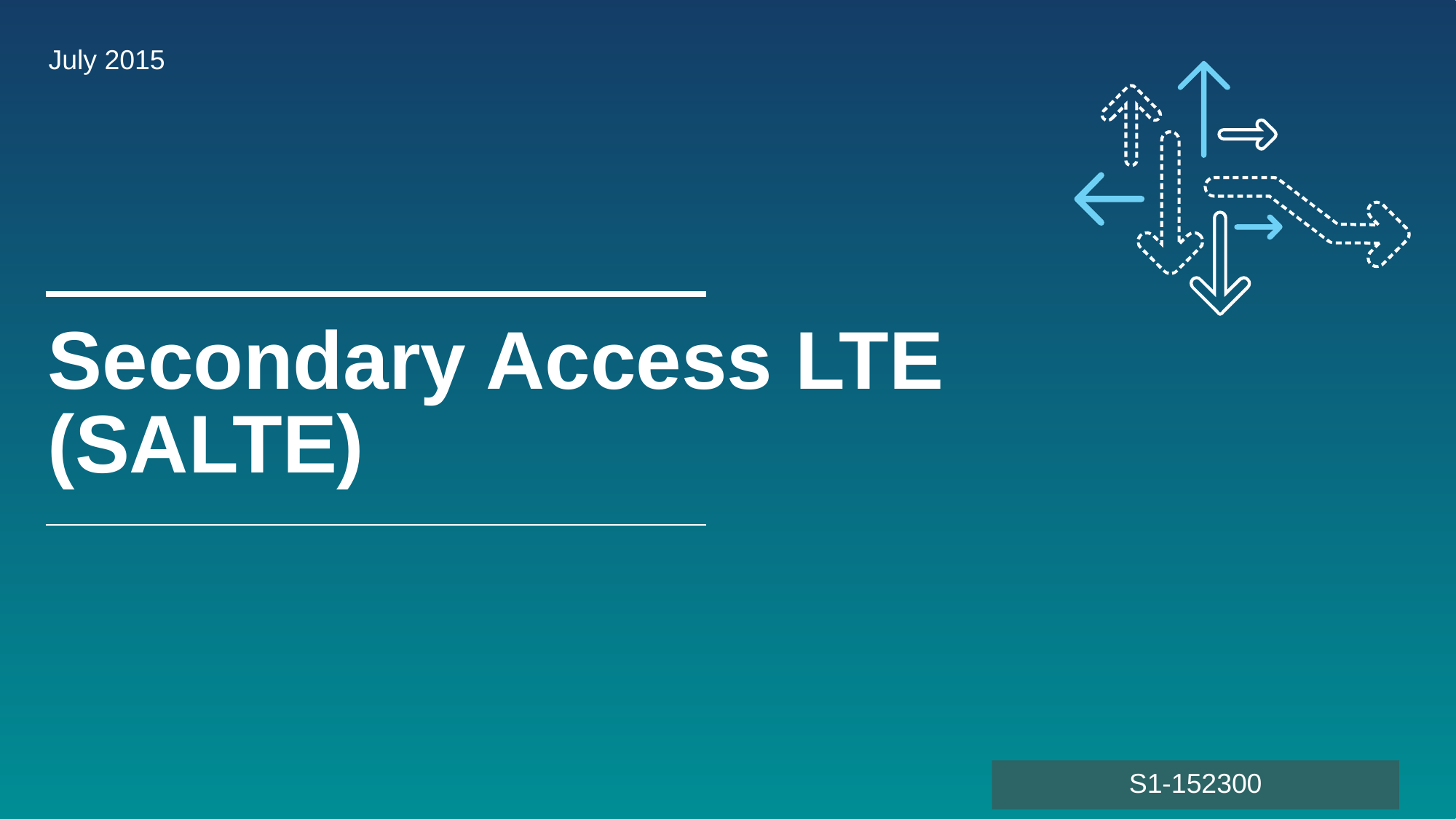

July 2015
# Secondary Access LTE (SALTE)
S1-152300